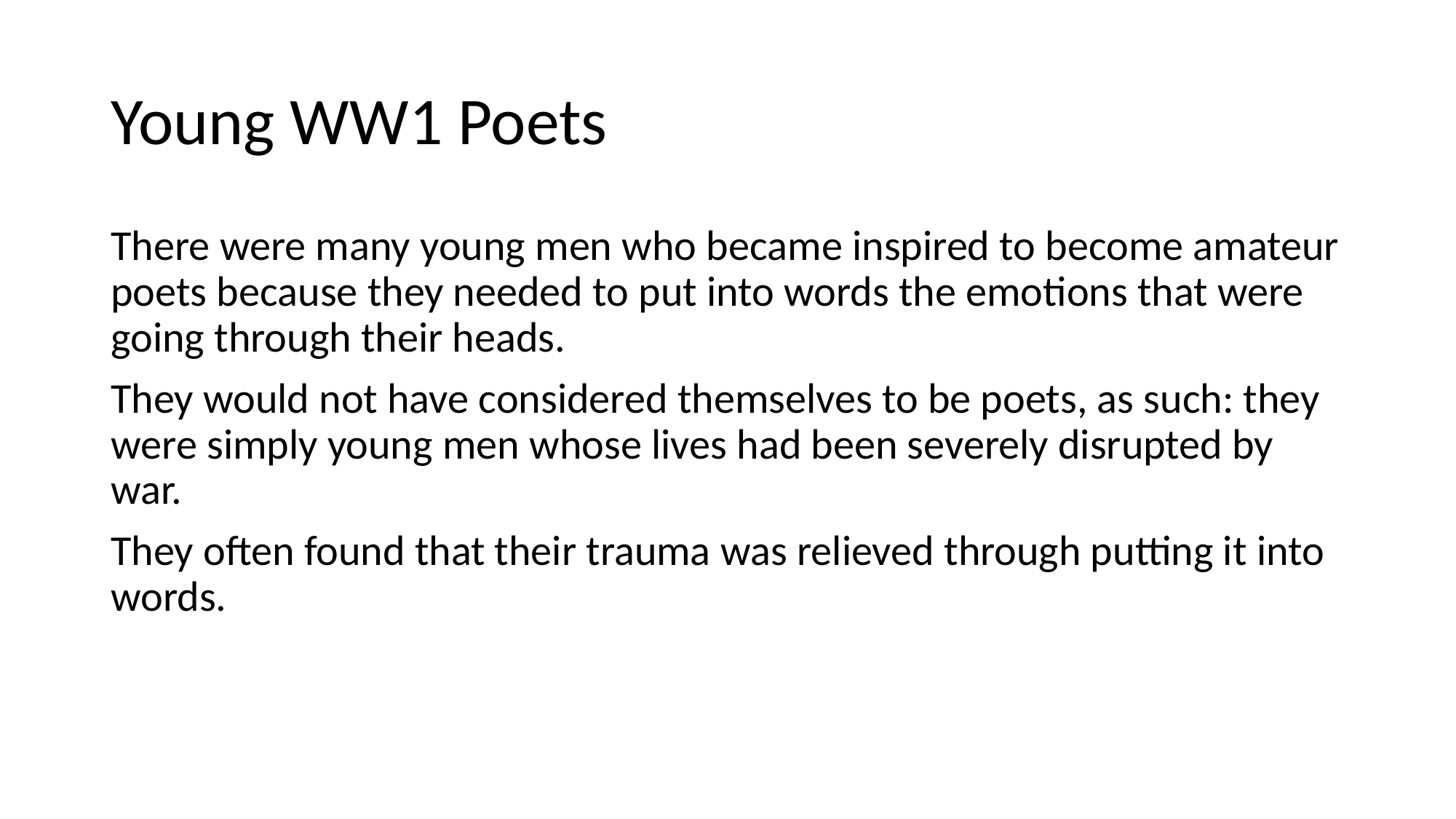

# Young WW1 Poets
There were many young men who became inspired to become amateur poets because they needed to put into words the emotions that were going through their heads.
They would not have considered themselves to be poets, as such: they were simply young men whose lives had been severely disrupted by war.
They often found that their trauma was relieved through putting it into words.